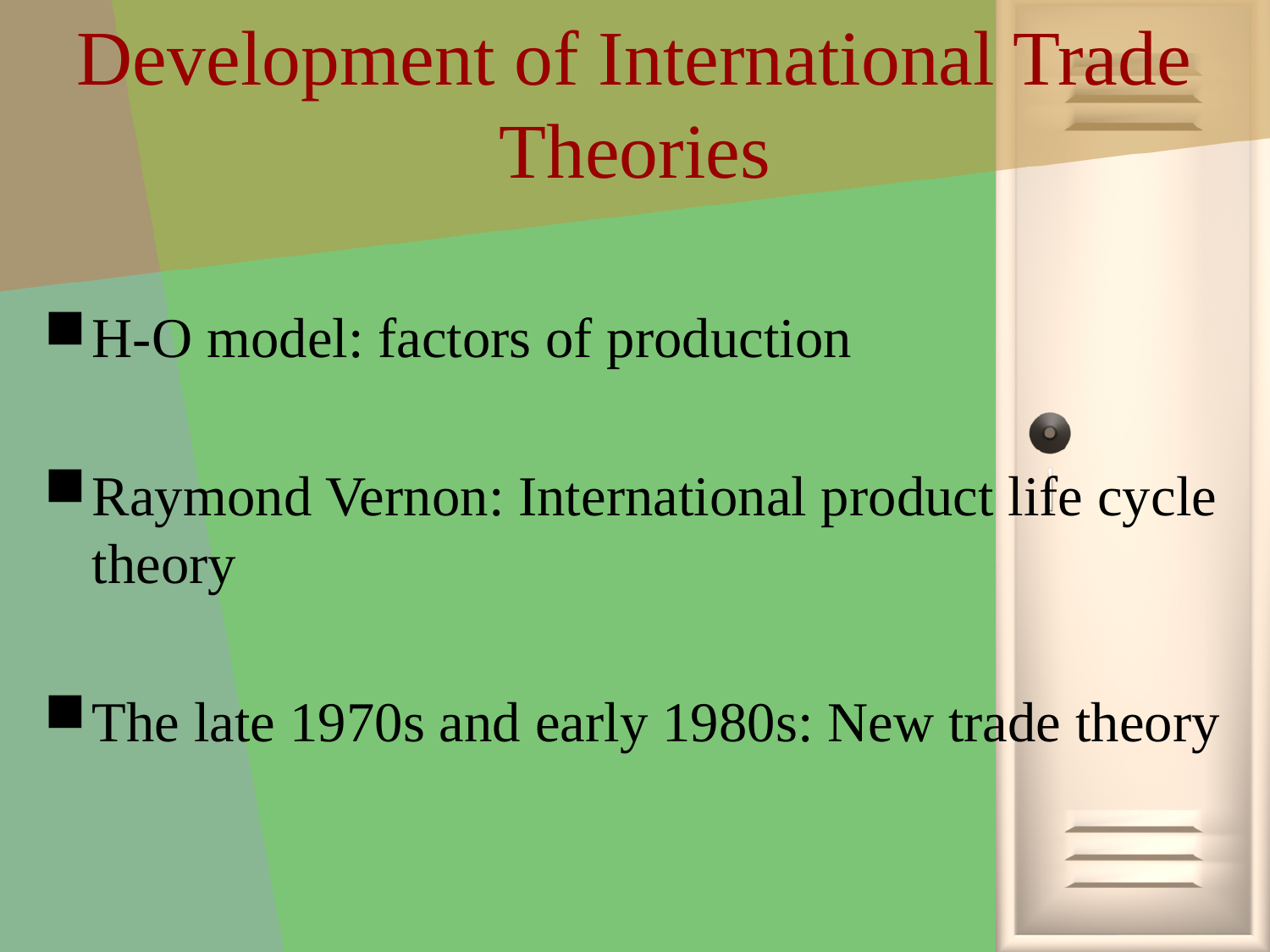

# Development of International Trade Theories

H-O model: factors of production

Raymond Vernon: International product life cycle theory

The late 1970s and early 1980s: New trade theory